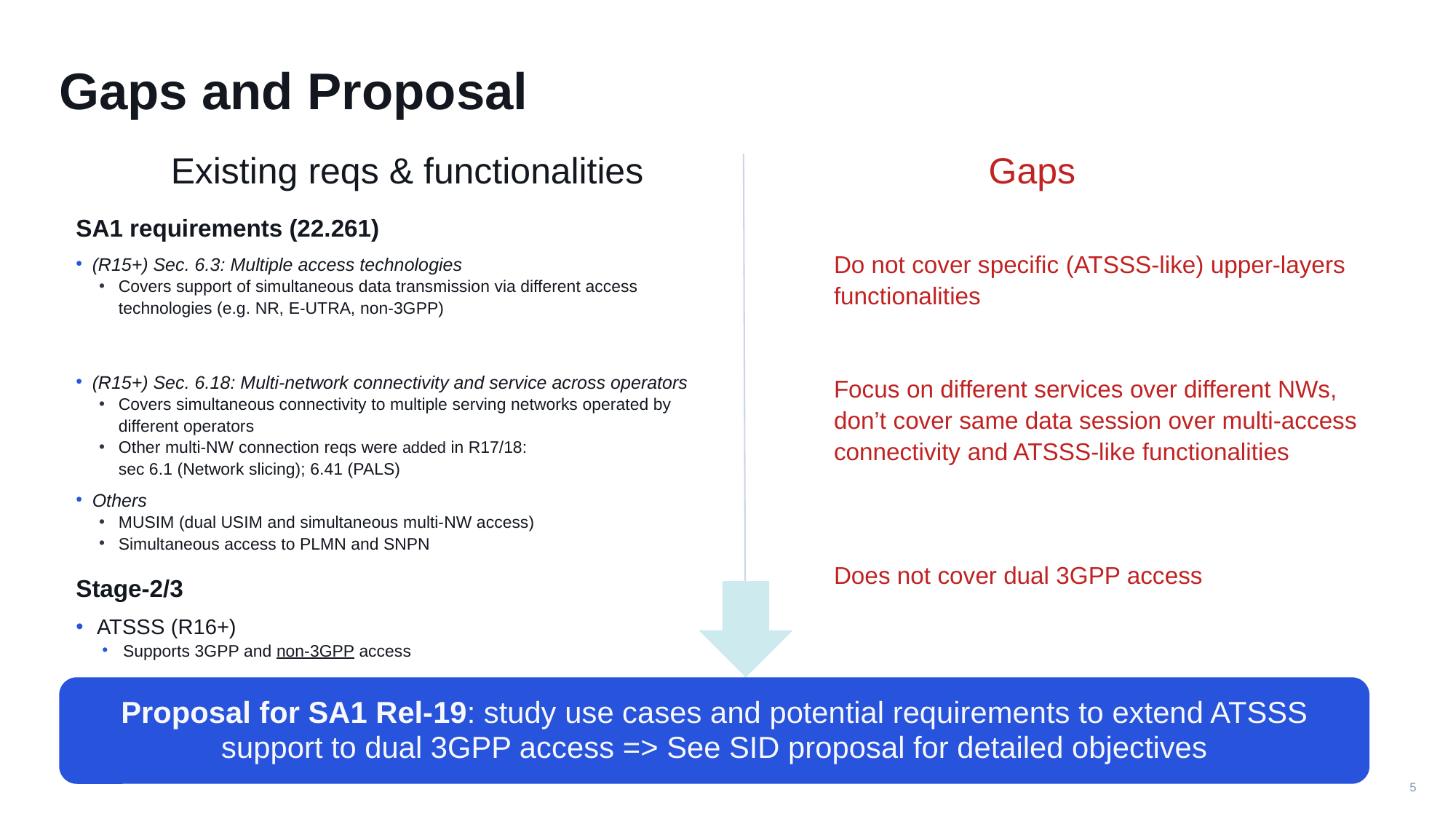

Gaps and Proposal
# Existing reqs & functionalities          	                Gaps
SA1 requirements (22.261)
(R15+) Sec. 6.3: Multiple access technologies
Covers support of simultaneous data transmission via different access technologies (e.g. NR, E-UTRA, non-3GPP)

(R15+) Sec. 6.18: Multi-network connectivity and service across operators
Covers simultaneous connectivity to multiple serving networks operated by different operators
Other multi-NW connection reqs were added in R17/18:
sec 6.1 (Network slicing); 6.41 (PALS)
Others
MUSIM (dual USIM and simultaneous multi-NW access)
Simultaneous access to PLMN and SNPN
Stage-2/3
ATSSS (R16+)
Supports 3GPP and non-3GPP access
Do not cover specific (ATSSS-like) upper-layers functionalities

Focus on different services over different NWs, don’t cover same data session over multi-access connectivity and ATSSS-like functionalities

Does not cover dual 3GPP access

Proposal for SA1 Rel-19: study use cases and potential requirements to extend ATSSS support to dual 3GPP access => See SID proposal for detailed objectives